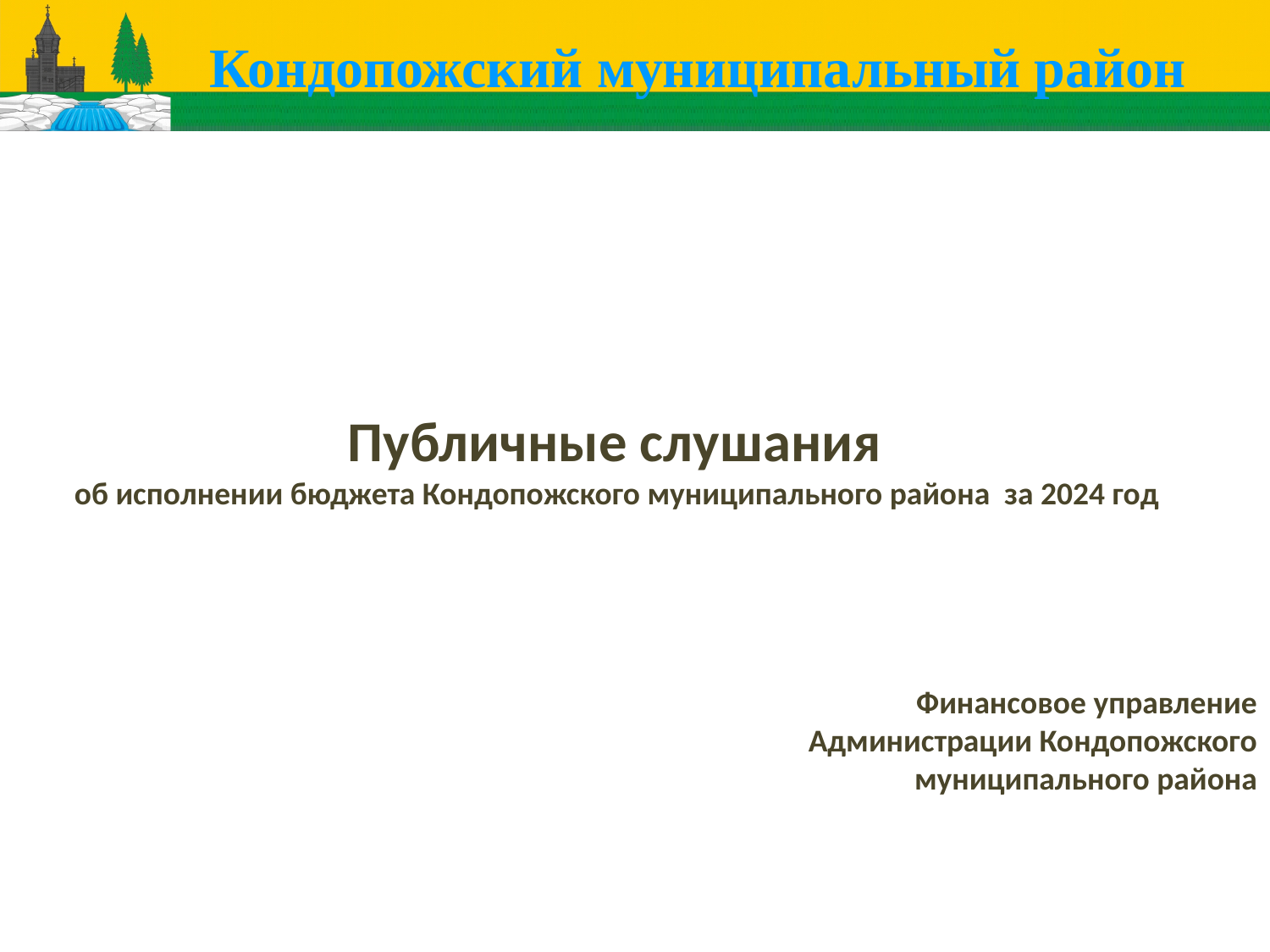

Кондопожский муниципальный район
Публичные слушания
 об исполнении бюджета Кондопожского муниципального района  за 2024 год

Финансовое управление
Администрации Кондопожского муниципального района